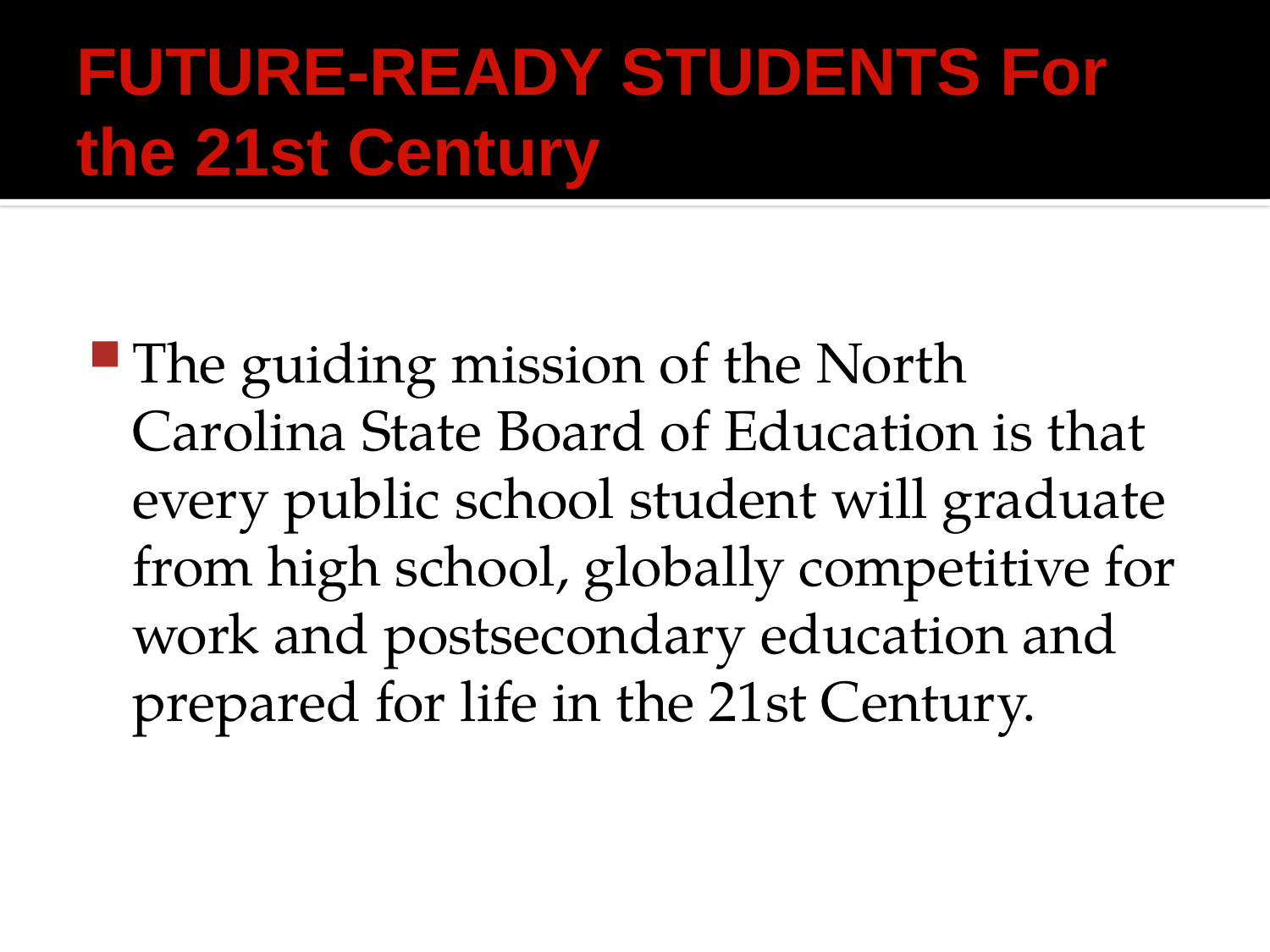

# FUTURE-READY STUDENTS For the 21st Century

The guiding mission of the North Carolina State Board of Education is that every public school student will graduate from high school, globally competitive for work and postsecondary education and prepared for life in the 21st Century.